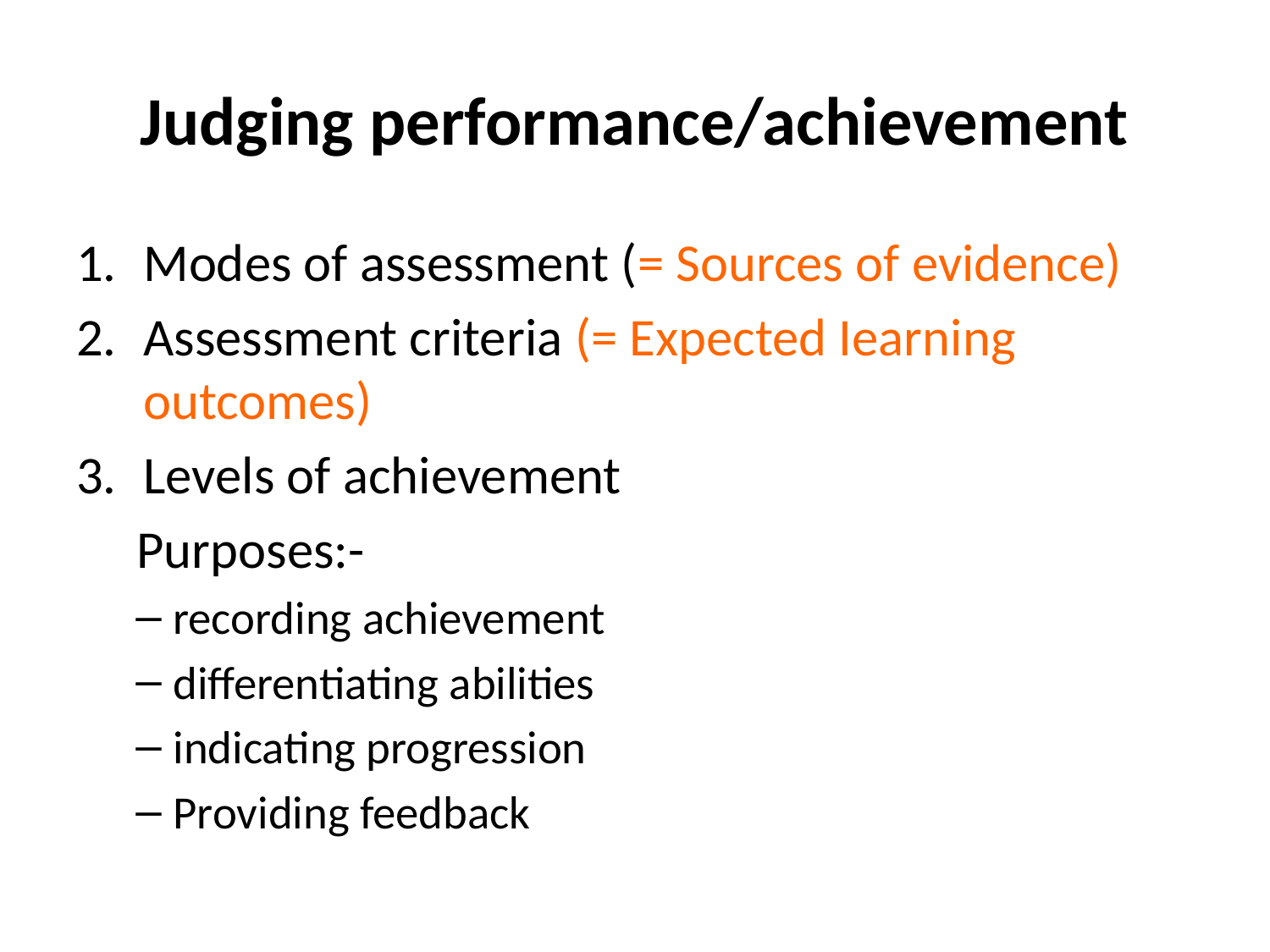

# Judging performance/achievement
Modes of assessment (= Sources of evidence)
Assessment criteria (= Expected Iearning outcomes)
Levels of achievement
     Purposes:-
recording achievement
differentiating abilities
indicating progression
Providing feedback